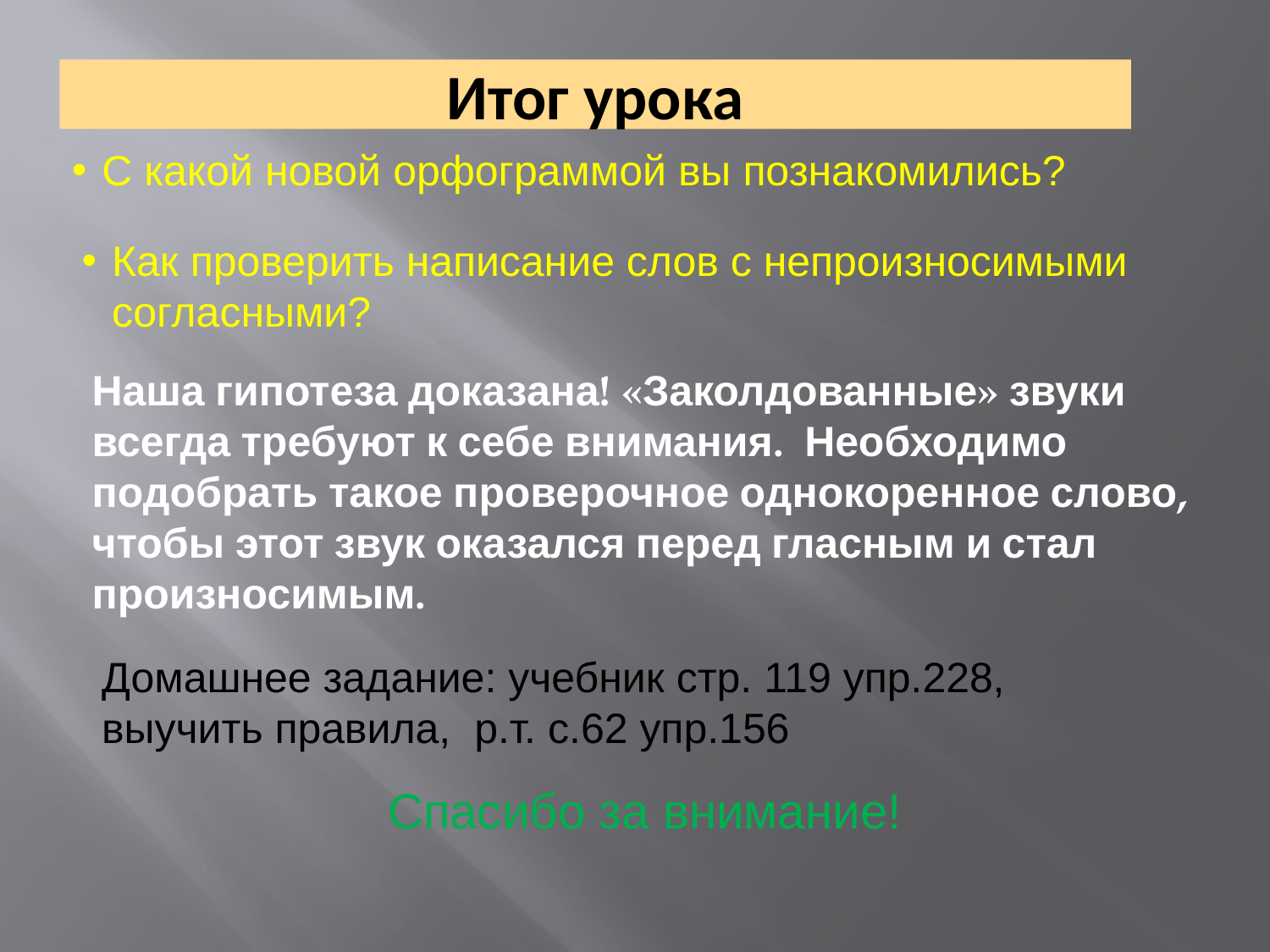

Итог урока

С какой новой орфограммой вы познакомились?
Как проверить написание слов с непроизносимыми согласными?
Наша гипотеза доказана! «Заколдованные» звуки всегда требуют к себе внимания.  Необходимо подобрать такое проверочное однокоренное слово, чтобы этот звук оказался перед гласным и стал произносимым.
Домашнее задание: учебник стр. 119 упр.228, выучить правила,  р.т. с.62 упр.156
Спасибо за внимание!